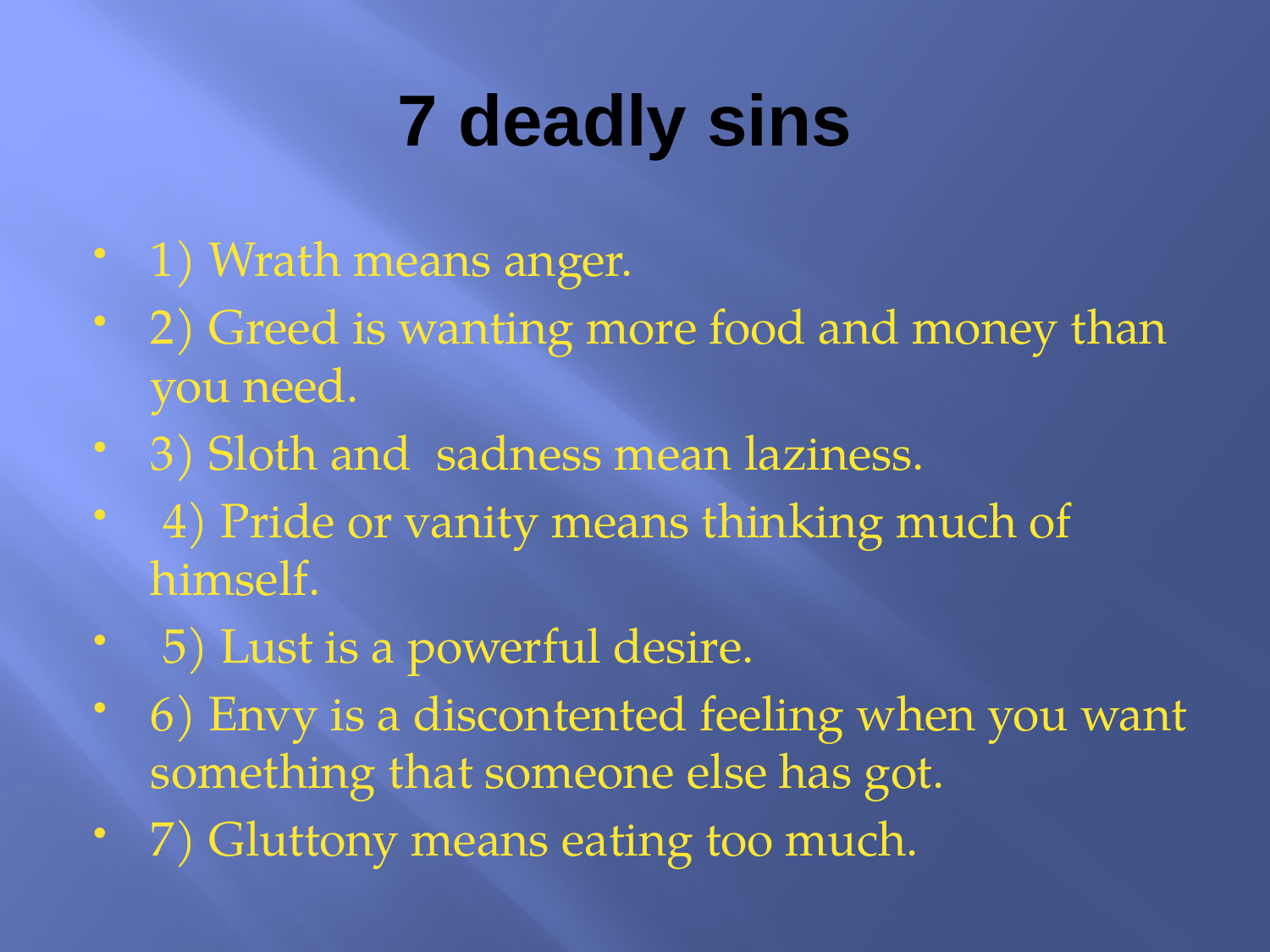

# 7 deadly sins
1) Wrath means anger.
2) Greed is wanting more food and money than you need.
3) Sloth and  sadness mean laziness.
 4) Pride or vanity means thinking much of himself.
 5) Lust is a powerful desire.
6) Envy is a discontented feeling when you want something that someone else has got.
7) Gluttony means eating too much.